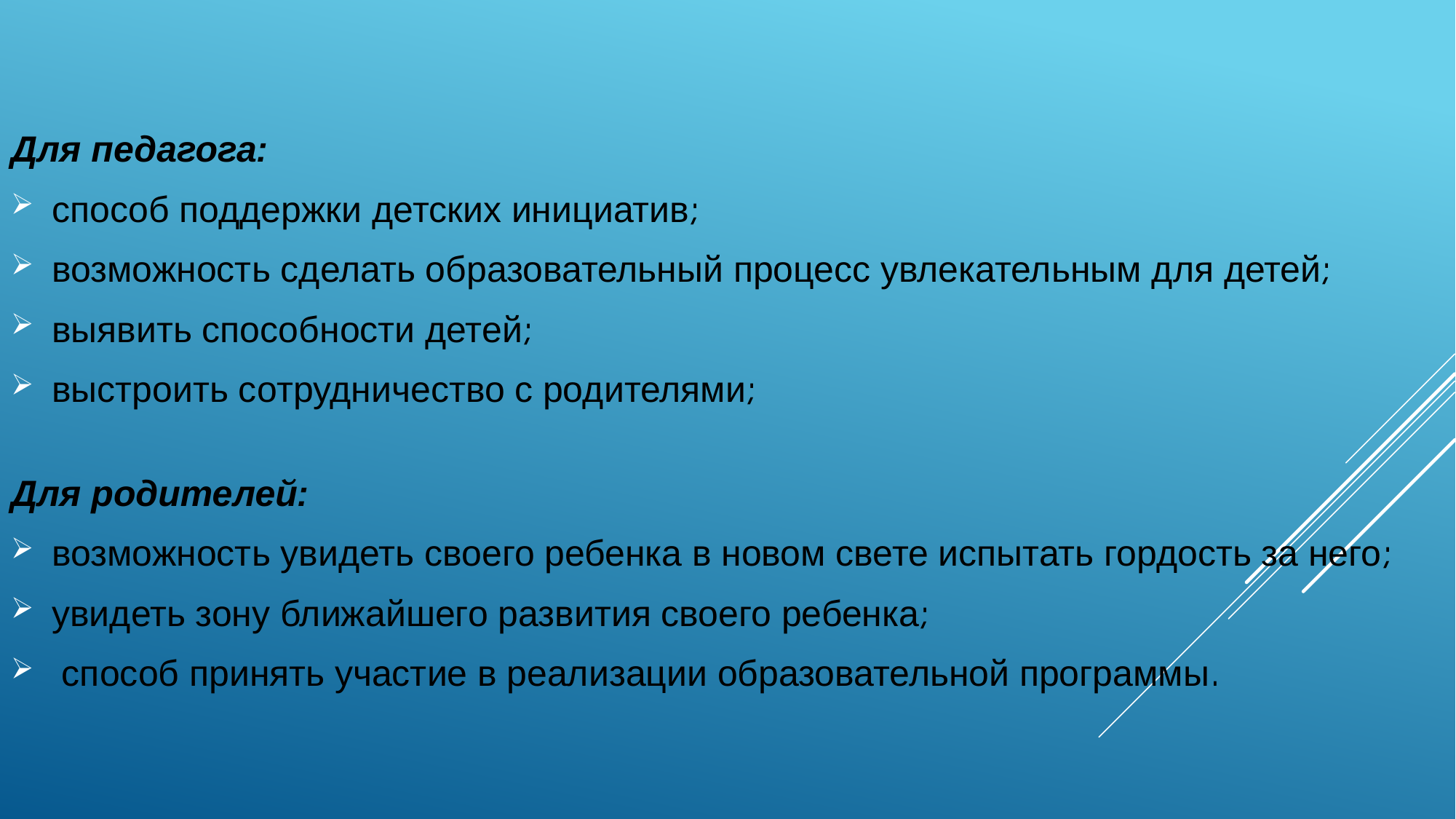

Для педагога:
способ поддержки детских инициатив;
возможность сделать образовательный процесс увлекательным для детей;
выявить способности детей;
выстроить сотрудничество с родителями;
Для родителей:
возможность увидеть своего ребенка в новом свете испытать гордость за него;
увидеть зону ближайшего развития своего ребенка;
 способ принять участие в реализации образовательной программы.